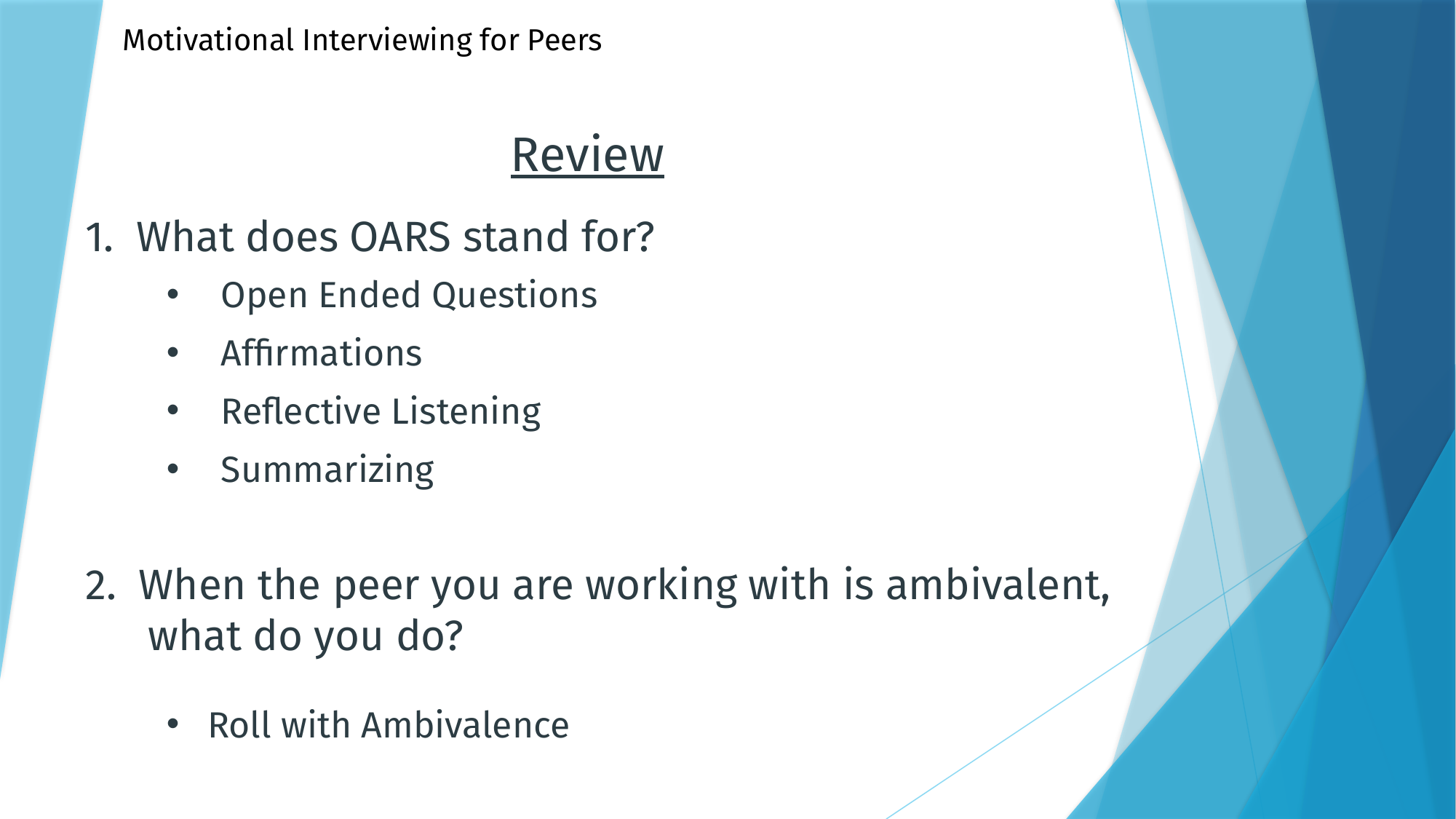

Motivational Interviewing for Peers
# Review
1.  What does OARS stand for?
Open Ended Questions
Affirmations
Reflective Listening
Summarizing
2.  When the peer you are working with is ambivalent, what do you do?
Roll with Ambivalence